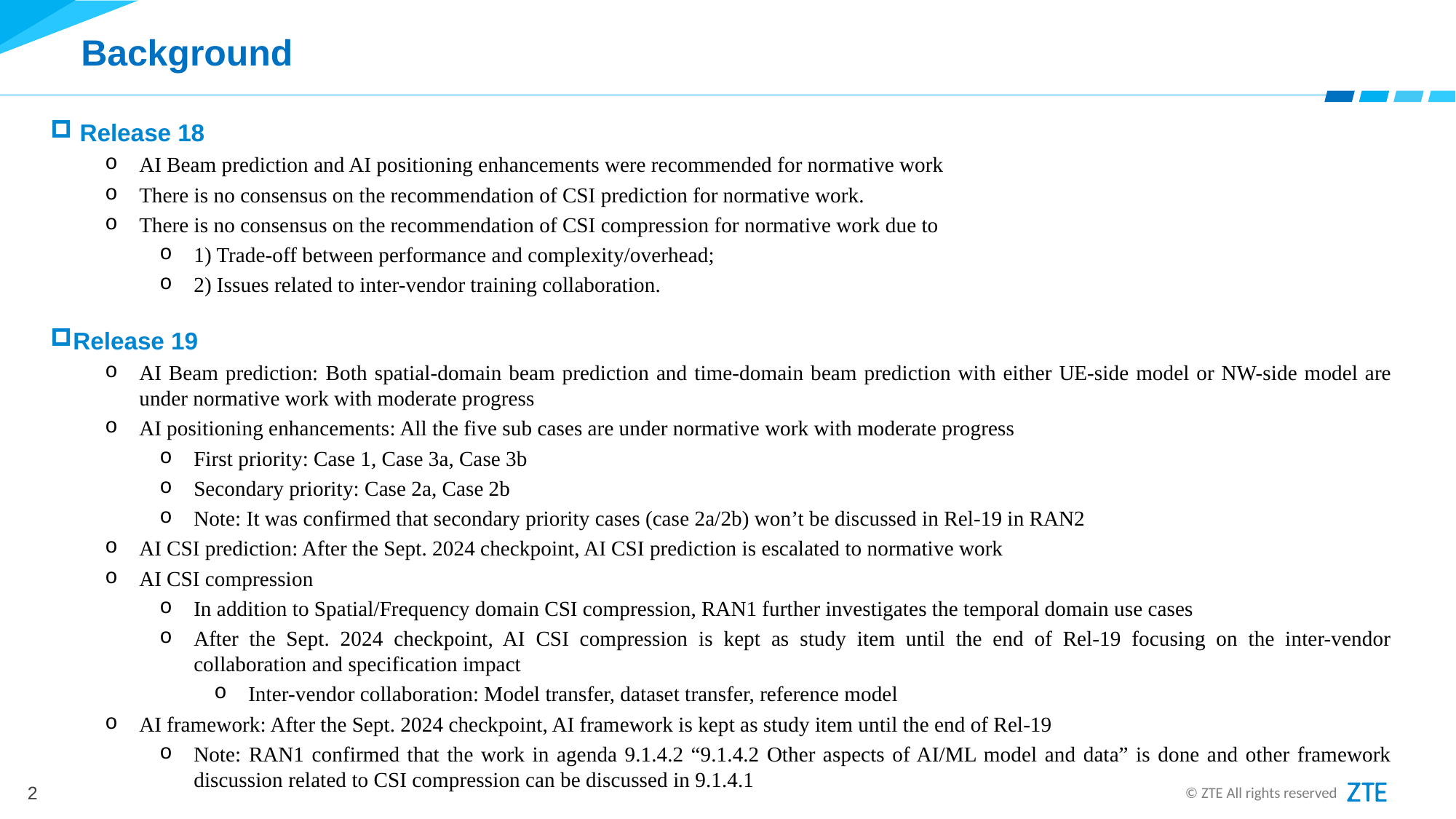

# Background
 Release 18
AI Beam prediction and AI positioning enhancements were recommended for normative work
There is no consensus on the recommendation of CSI prediction for normative work.
There is no consensus on the recommendation of CSI compression for normative work due to
1) Trade-off between performance and complexity/overhead;
2) Issues related to inter-vendor training collaboration.

Release 19
AI Beam prediction: Both spatial-domain beam prediction and time-domain beam prediction with either UE-side model or NW-side model are under normative work with moderate progress
AI positioning enhancements: All the five sub cases are under normative work with moderate progress
First priority: Case 1, Case 3a, Case 3b
Secondary priority: Case 2a, Case 2b
Note: It was confirmed that secondary priority cases (case 2a/2b) won’t be discussed in Rel-19 in RAN2
AI CSI prediction: After the Sept. 2024 checkpoint, AI CSI prediction is escalated to normative work
AI CSI compression
In addition to Spatial/Frequency domain CSI compression, RAN1 further investigates the temporal domain use cases
After the Sept. 2024 checkpoint, AI CSI compression is kept as study item until the end of Rel-19 focusing on the inter-vendor collaboration and specification impact
Inter-vendor collaboration: Model transfer, dataset transfer, reference model
AI framework: After the Sept. 2024 checkpoint, AI framework is kept as study item until the end of Rel-19
Note: RAN1 confirmed that the work in agenda 9.1.4.2 “9.1.4.2 Other aspects of AI/ML model and data” is done and other framework discussion related to CSI compression can be discussed in 9.1.4.1